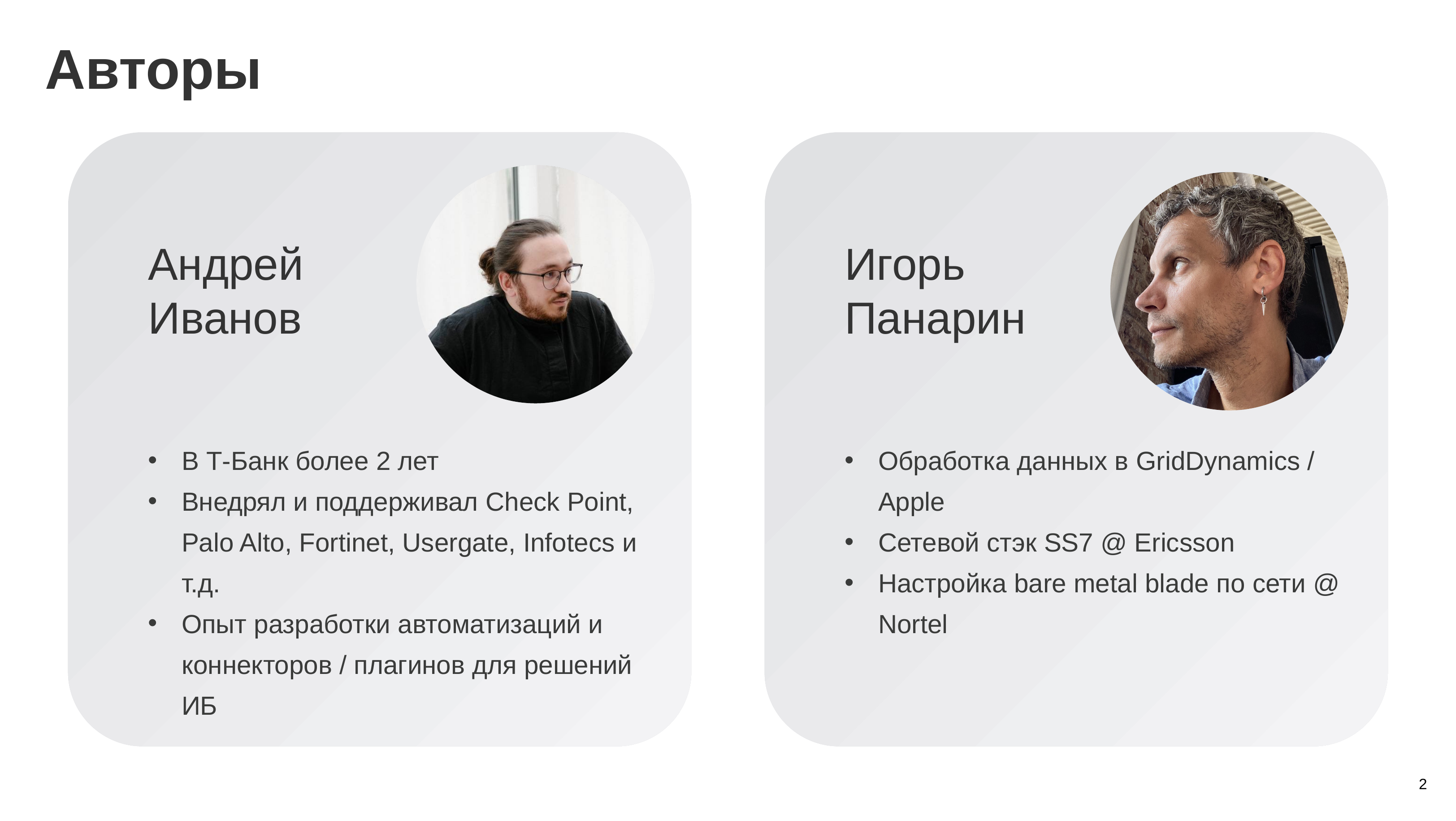

Авторы

Андрей Иванов
Игорь Панарин
Обработка данных в GridDynamics / Apple
Сетевой стэк SS7 @ Ericsson
Настройка bare metal blade по сети @ Nortel
В Т-Банк более 2 лет
Внедрял и поддерживал Check Point, Palo Alto, Fortinet, Usergate, Infotecs и т.д.
Опыт разработки автоматизаций и коннекторов / плагинов для решений ИБ

2